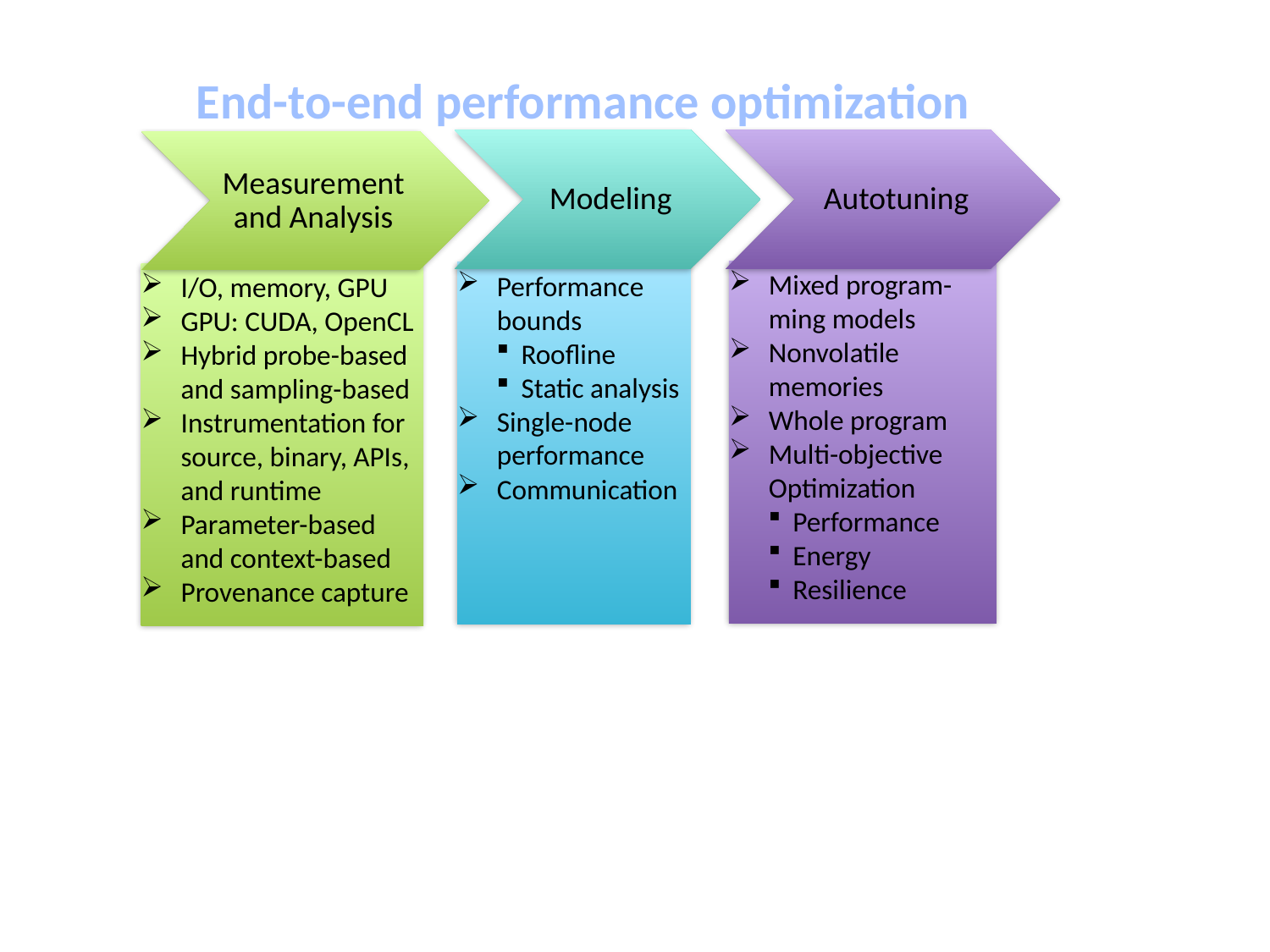

End-to-end performance optimization
Measurement
and Analysis
Modeling
Autotuning
Mixed program-ming models
Nonvolatile memories
Whole program
Multi-objective Optimization
Performance
Energy
Resilience

Performance bounds
Roofline
Static analysis
Single-node performance
Communication

I/O, memory, GPU
GPU: CUDA, OpenCL
Hybrid probe-based and sampling-based
Instrumentation for source, binary, APIs, and runtime
Parameter-based and context-based
Provenance capture